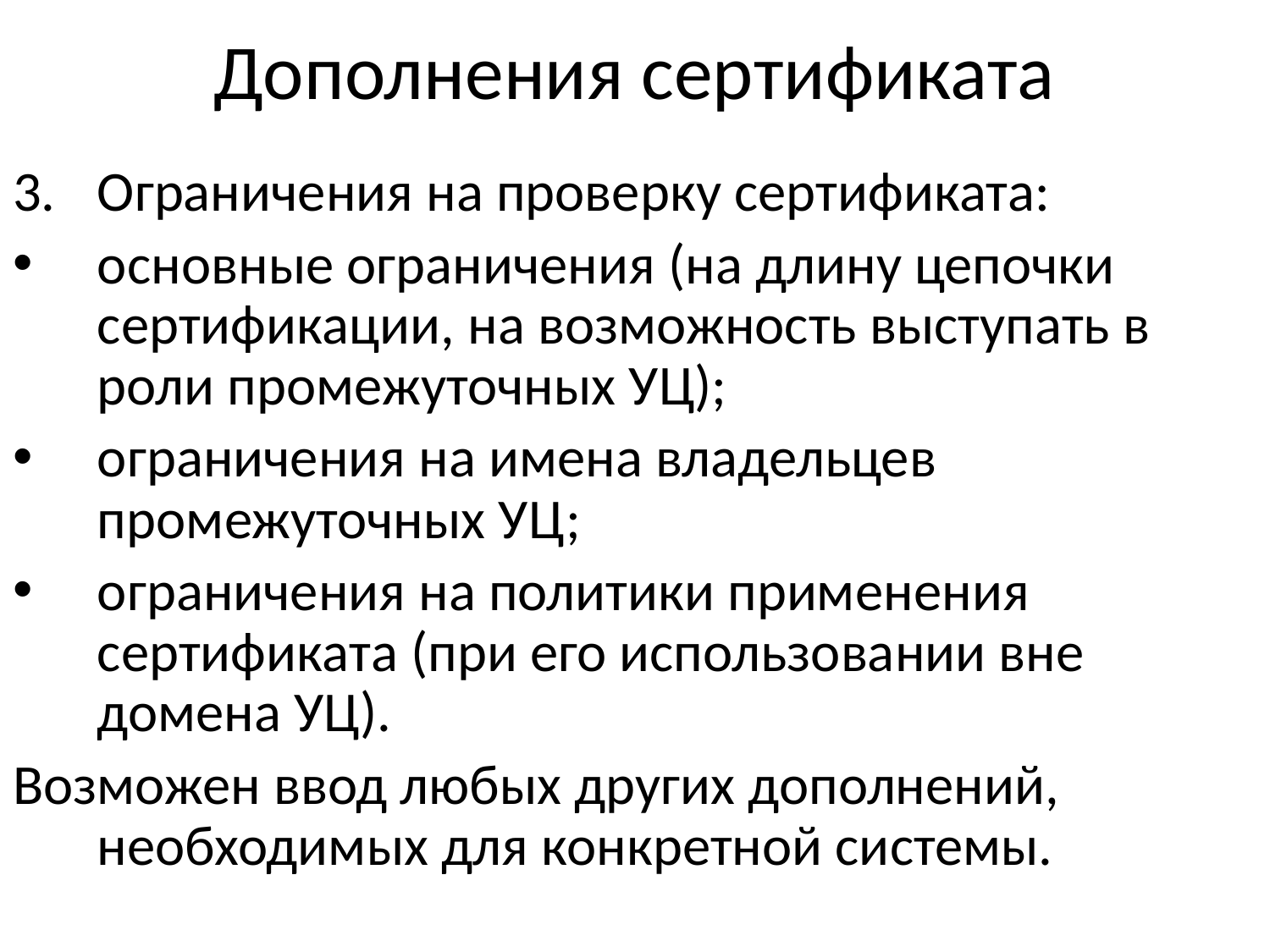

# Дополнения сертификата
Ограничения на проверку сертификата:
основные ограничения (на длину цепочки сертификации, на возможность выступать в роли промежуточных УЦ);
ограничения на имена владельцев промежуточных УЦ;
ограничения на политики применения сертификата (при его использовании вне домена УЦ).
Возможен ввод любых других дополнений, необходимых для конкретной системы.